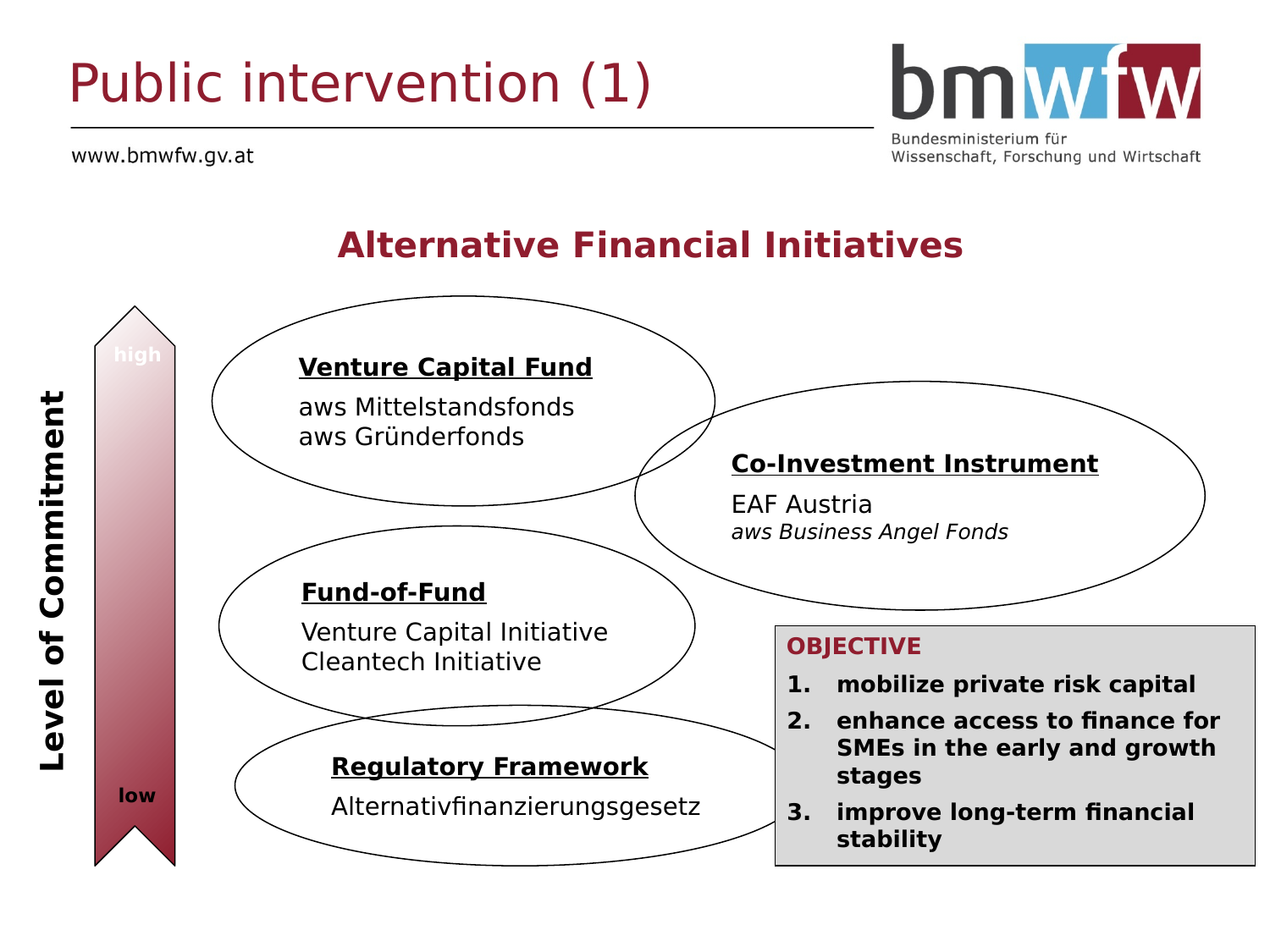

# Public intervention (1)
Alternative Financial Initiatives
Venture Capital Fund
aws Mittelstandsfonds
aws Gründerfonds
high
Co-Investment Instrument
EAF Austria
aws Business Angel Fonds
Fund-of-Fund
Venture Capital Initiative
Cleantech Initiative

Level of Commitment
OBJECTIVE
mobilize private risk capital
enhance access to finance for SMEs in the early and growth stages
improve long-term financial stability
Regulatory Framework
Alternativfinanzierungsgesetz
low